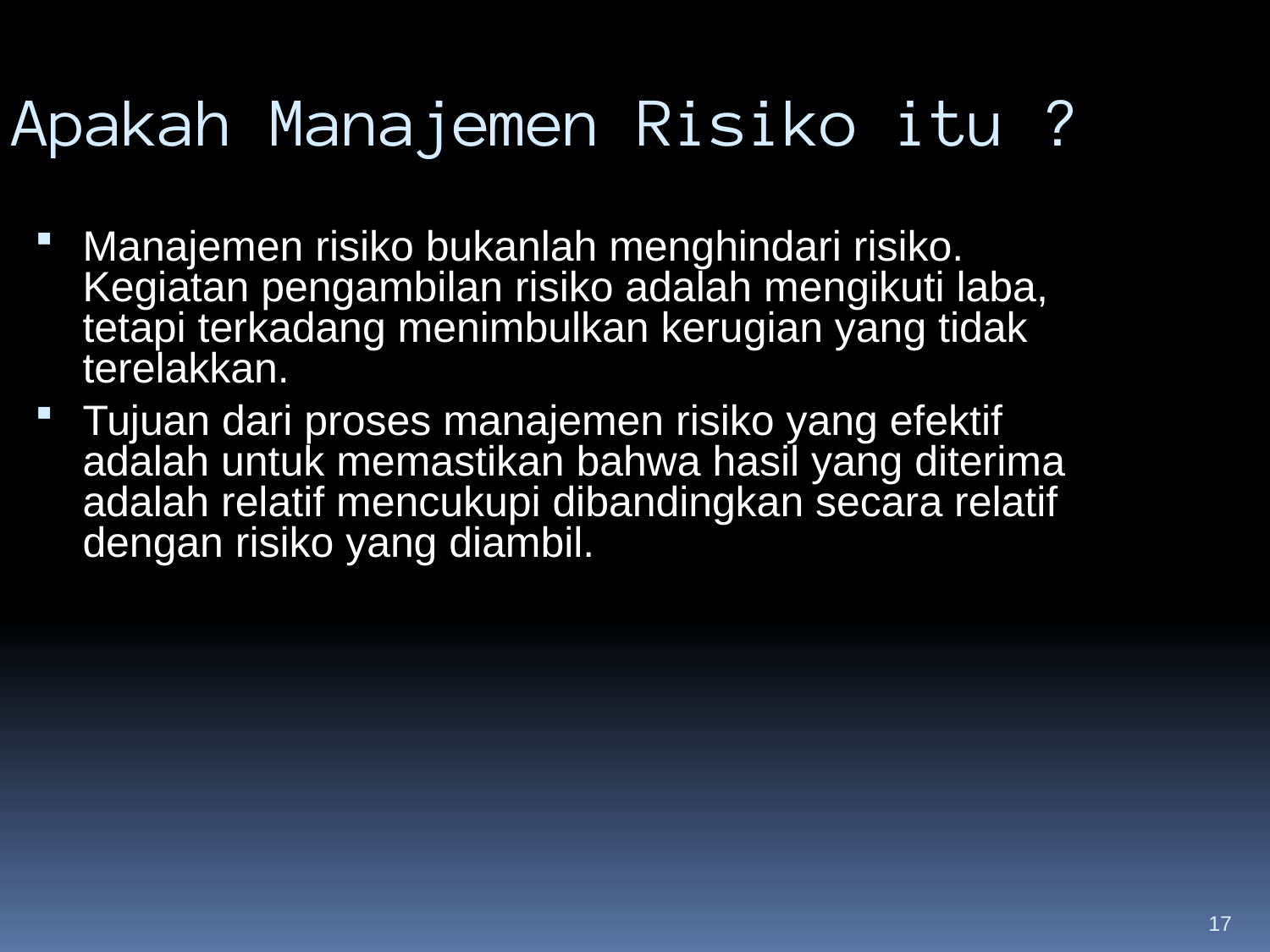

Apakah Manajemen Risiko itu ?
Manajemen risiko bukanlah menghindari risiko. Kegiatan pengambilan risiko adalah mengikuti laba, tetapi terkadang menimbulkan kerugian yang tidak terelakkan.
Tujuan dari proses manajemen risiko yang efektif adalah untuk memastikan bahwa hasil yang diterima adalah relatif mencukupi dibandingkan secara relatif dengan risiko yang diambil.

17